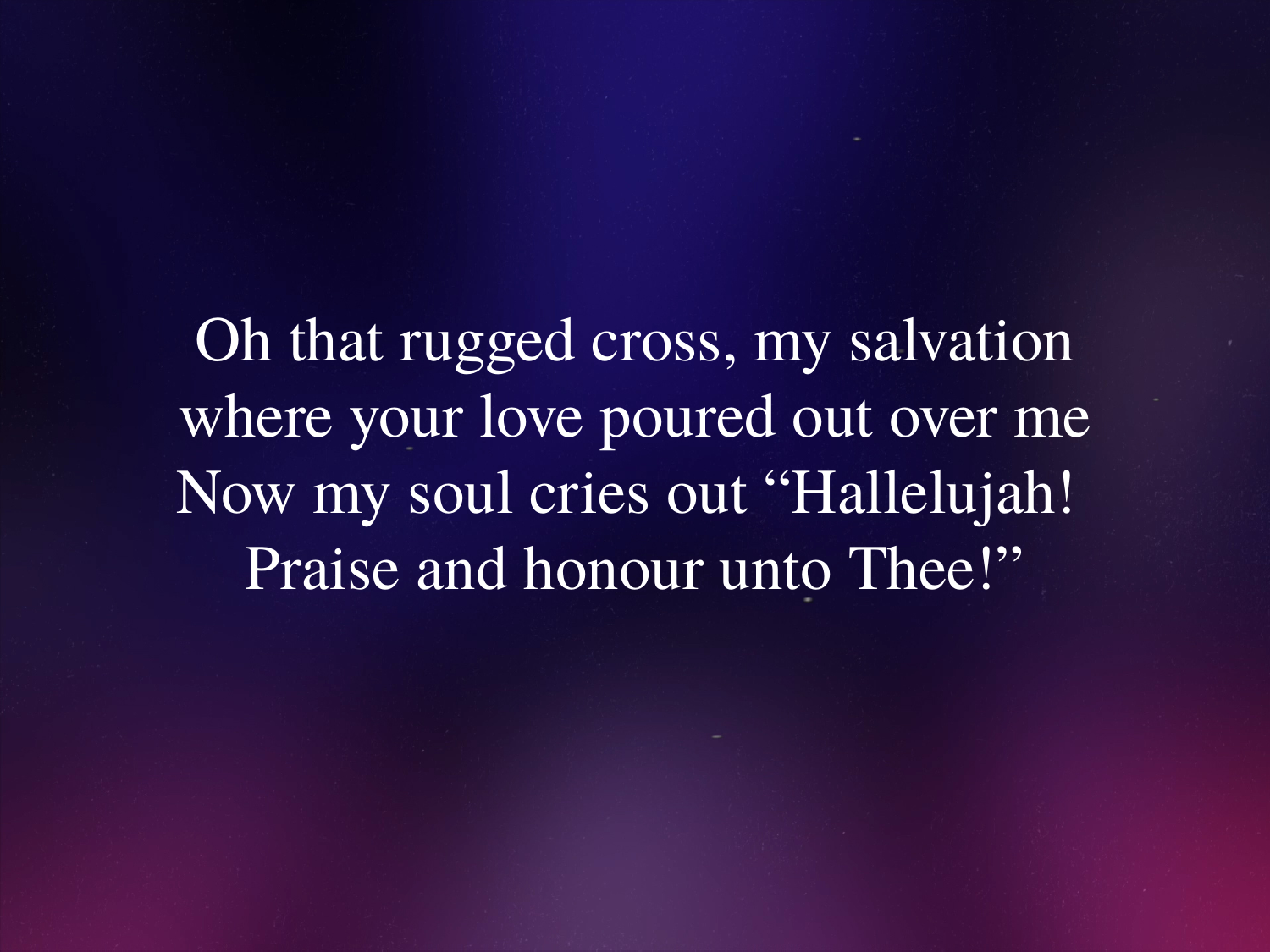

# Oh that rugged cross, my salvation where your love poured out over me Now my soul cries out “Hallelujah! Praise and honour unto Thee!”